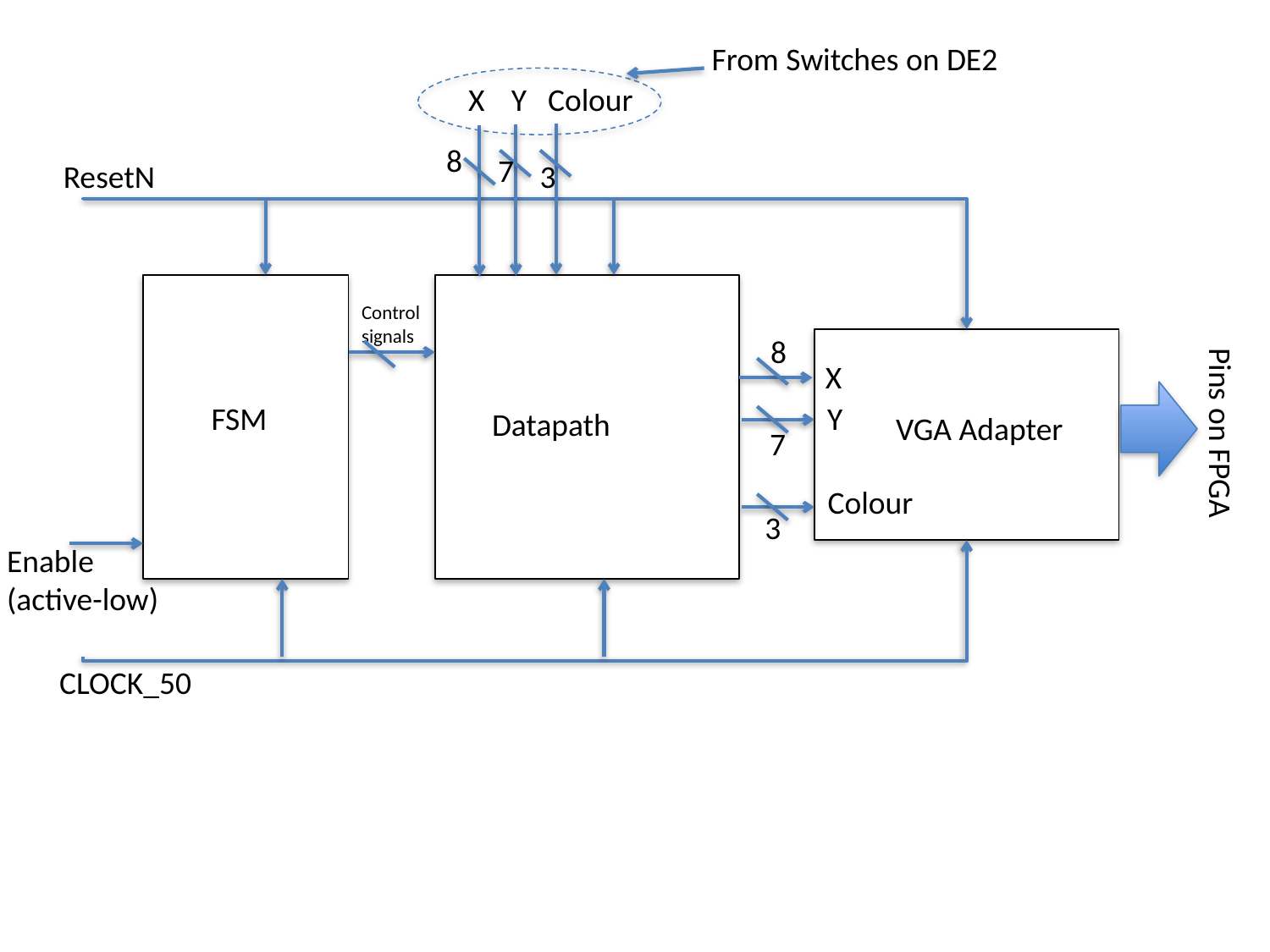

From Switches on DE2

X
Y
Colour
8
7
ResetN
3

Control
signals
8

X

FSM
Y
Datapath
VGA Adapter
7
Pins on FPGA
Colour
3
Enable
(active-low)
CLOCK_50